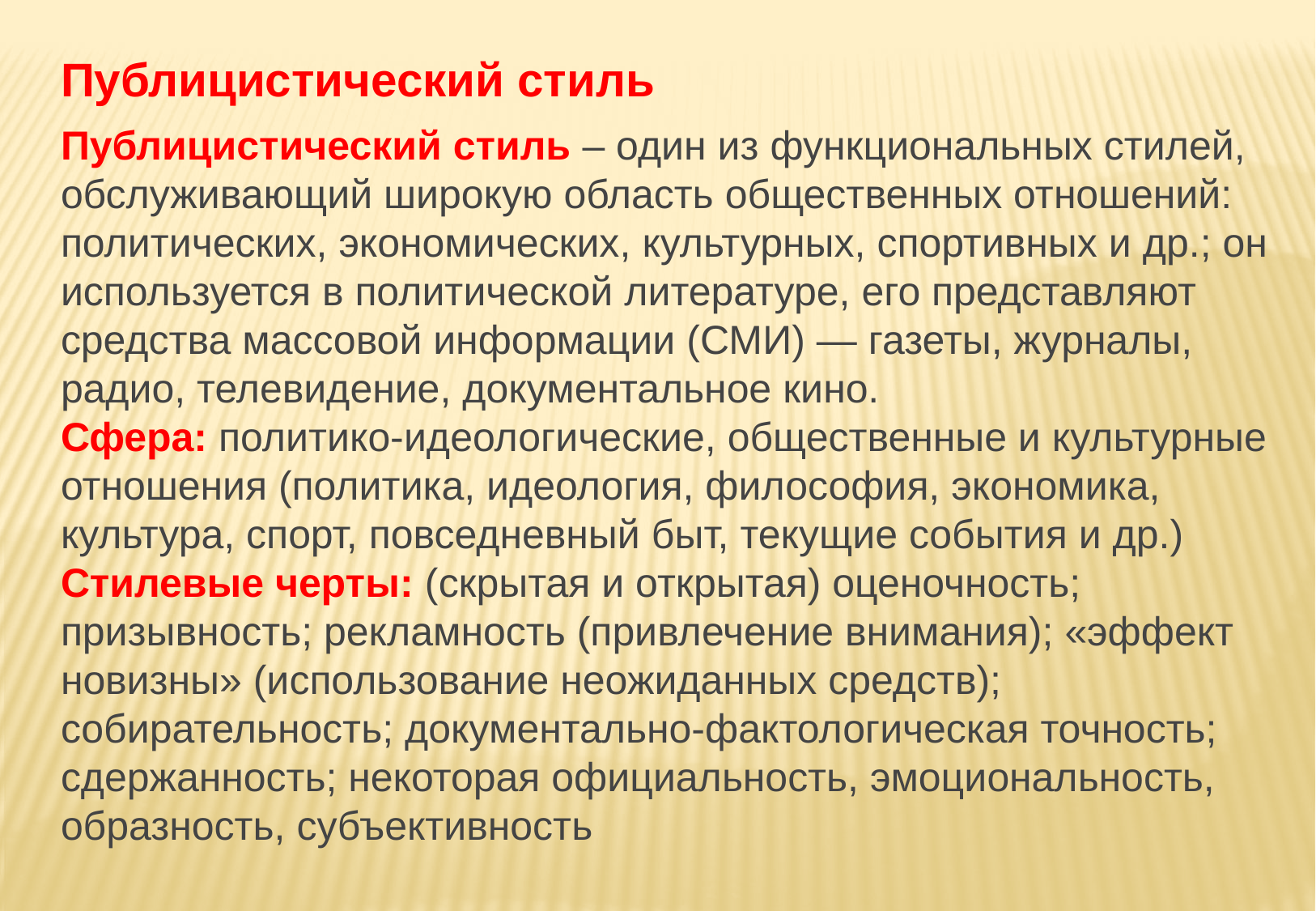

Публицистический стиль
Публицистический стиль – один из функциональных стилей, обслуживающий широкую область общественных отношений: политических, экономических, культурных, спортивных и др.; он используется в политической литературе, его представляют средства массовой информации (СМИ) — газеты, журналы, радио, телевидение, документальное кино.
Сфера: политико-идеологические, общественные и культурные отношения (политика, идеология, философия, экономика, культура, спорт, повседневный быт, текущие события и др.)
Стилевые черты: (скрытая и открытая) оценочность; призывность; рекламность (привлечение внимания); «эффект новизны» (использование неожиданных средств); собирательность; документально-фактологическая точность; сдержанность; некоторая официальность, эмоциональность, образность, субъективность